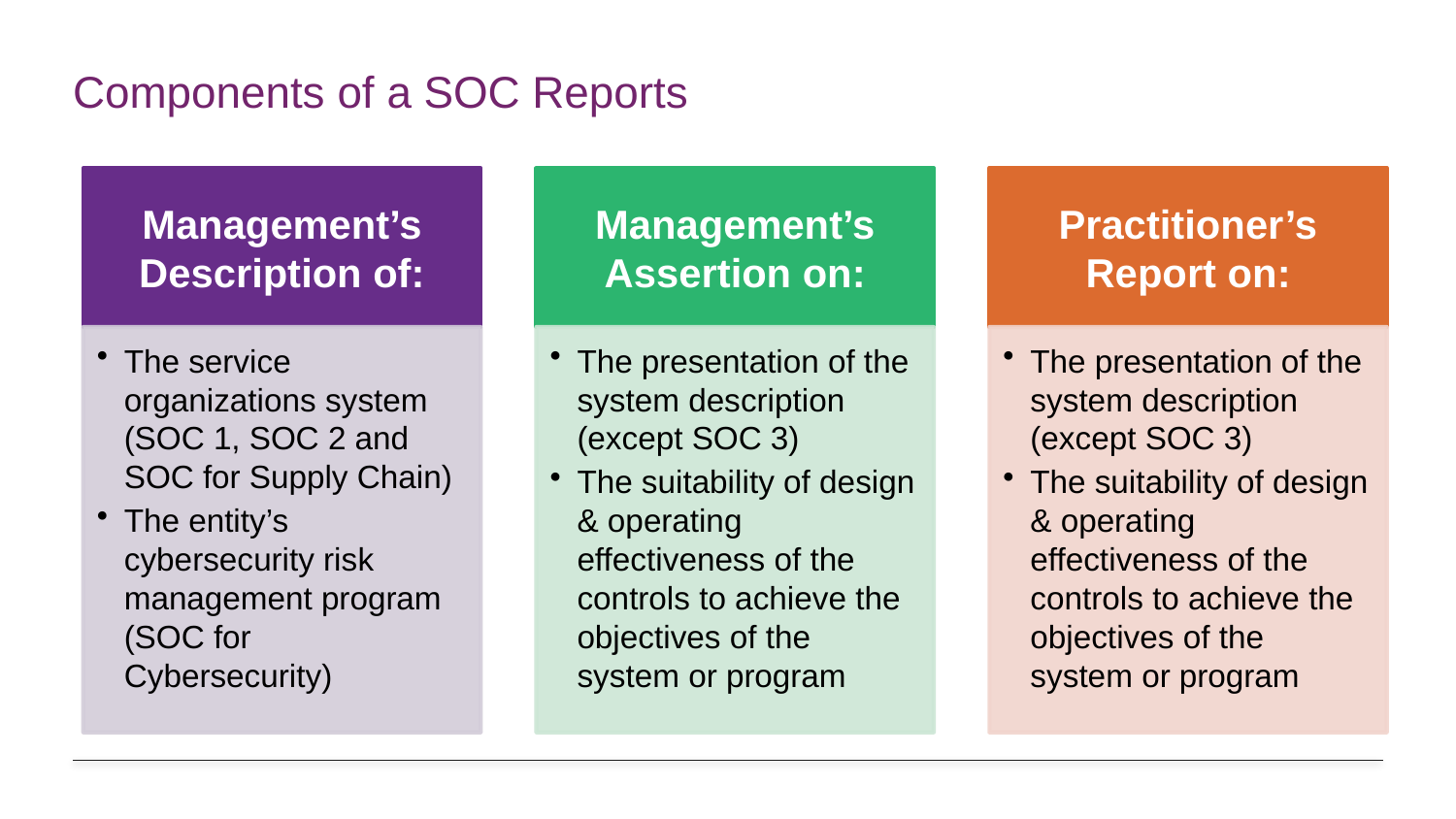

# Components of a SOC Reports
Management’s Description of:
The service organizations system (SOC 1, SOC 2 and SOC for Supply Chain)
The entity’s cybersecurity risk management program (SOC for Cybersecurity)
Management’s Assertion on:
The presentation of the system description (except SOC 3)
The suitability of design & operating effectiveness of the controls to achieve the objectives of the system or program
Practitioner’s Report on:
The presentation of the system description (except SOC 3)
The suitability of design & operating effectiveness of the controls to achieve the objectives of the system or program
in the context
of the business...
to influence
people...